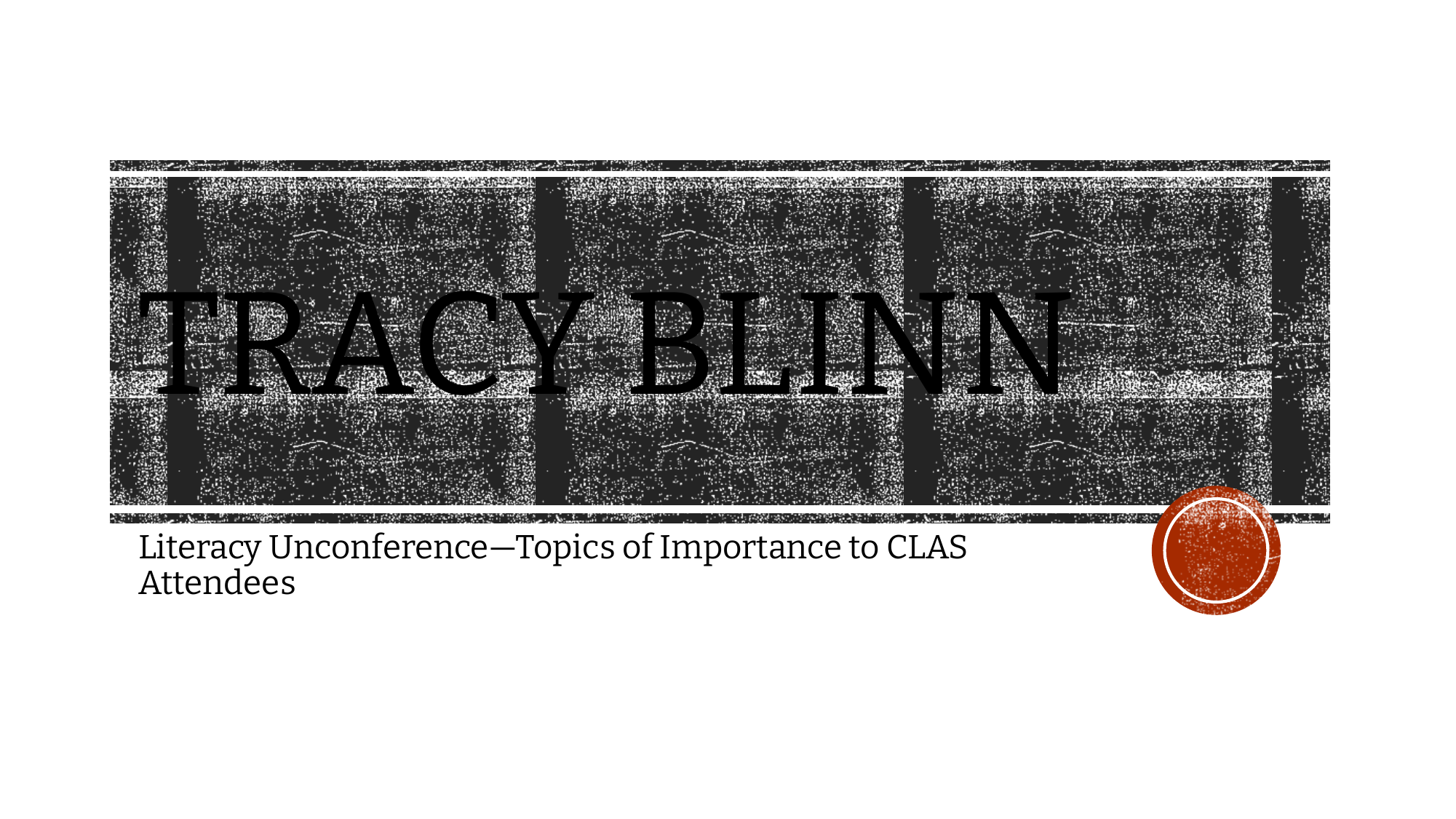

# Tracy Blinn
Literacy Unconference—Topics of Importance to CLAS Attendees